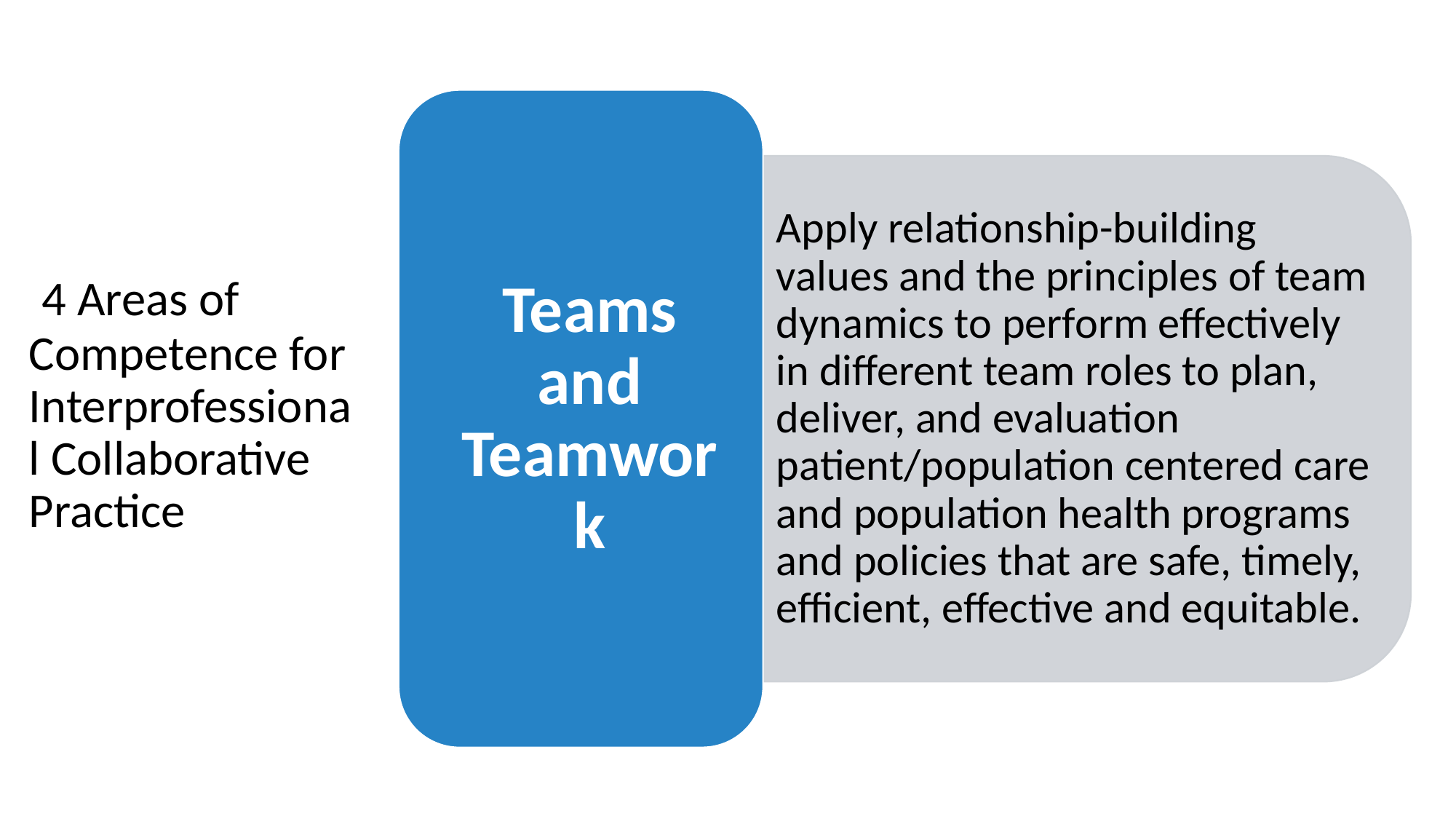

# 4 Areas of Competence for Interprofessional Collaborative Practice
Apply relationship-building values and the principles of team dynamics to perform effectively in different team roles to plan, deliver, and evaluation patient/population centered care and population health programs and policies that are safe, timely, efficient, effective and equitable.
Teams and Teamwork